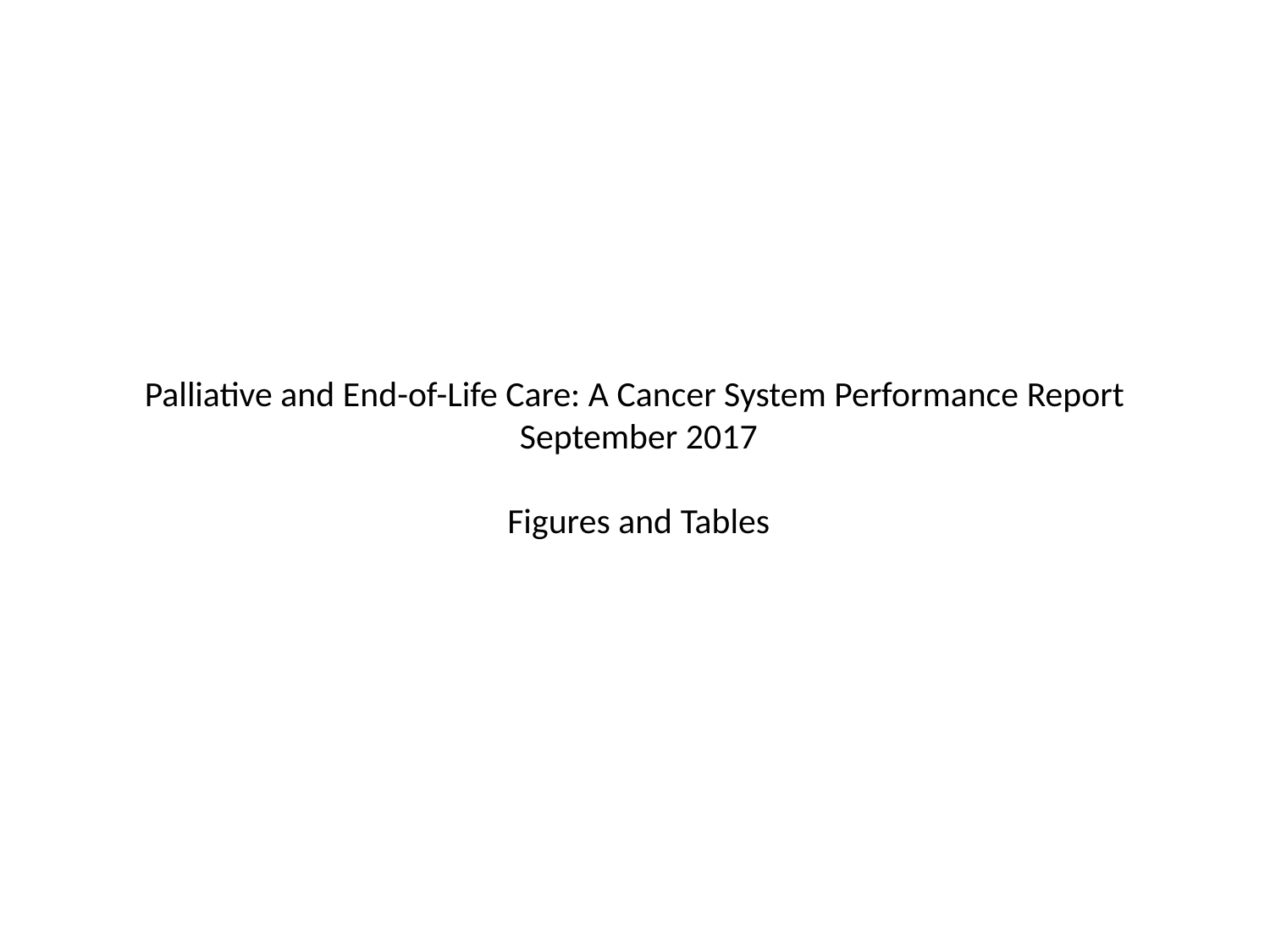

Palliative and End-of-Life Care: A Cancer System Performance Report
September 2017

Figures and Tables